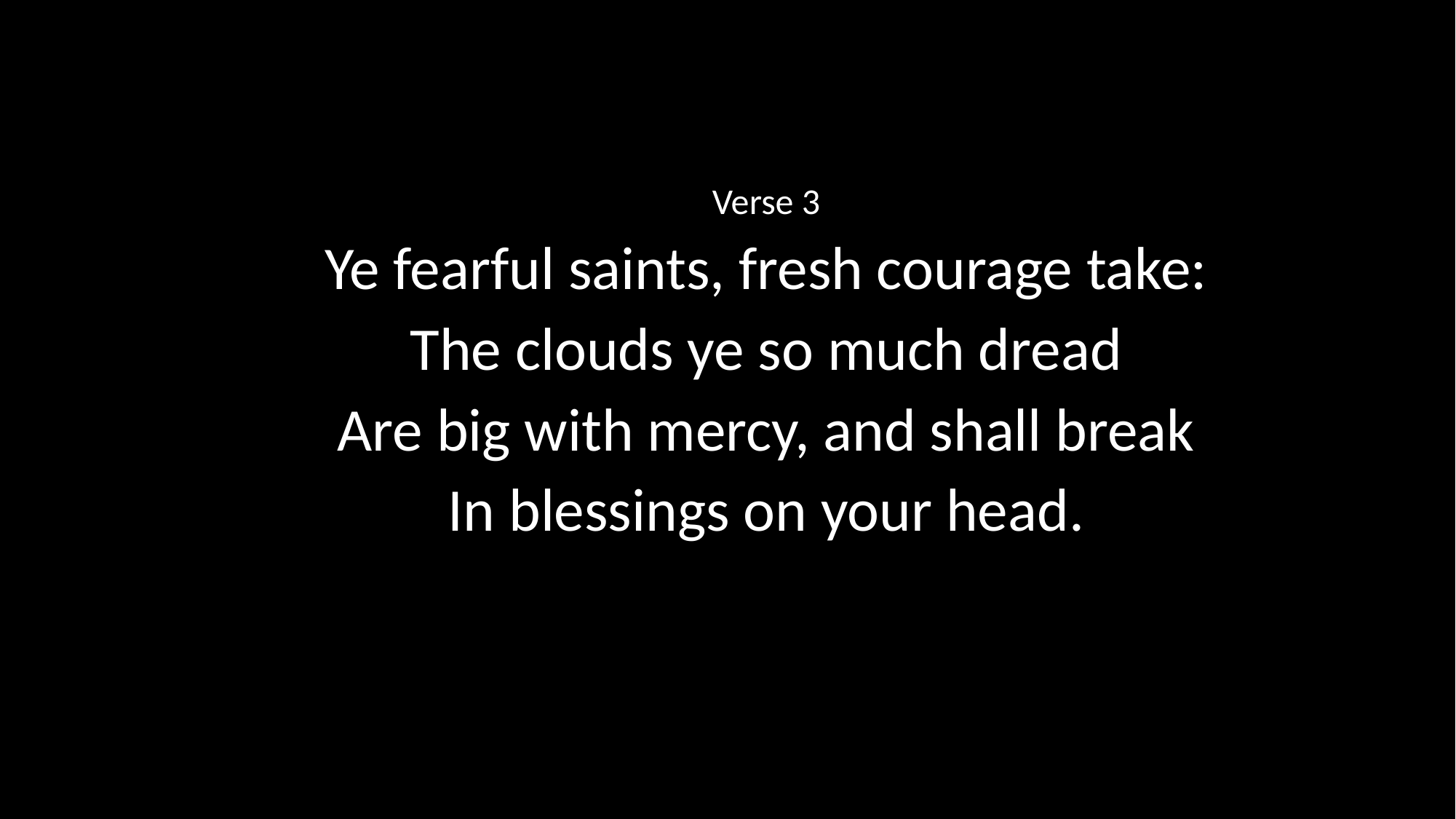

Verse 3
Ye fearful saints, fresh courage take:
The clouds ye so much dread
Are big with mercy, and shall break
In blessings on your head.